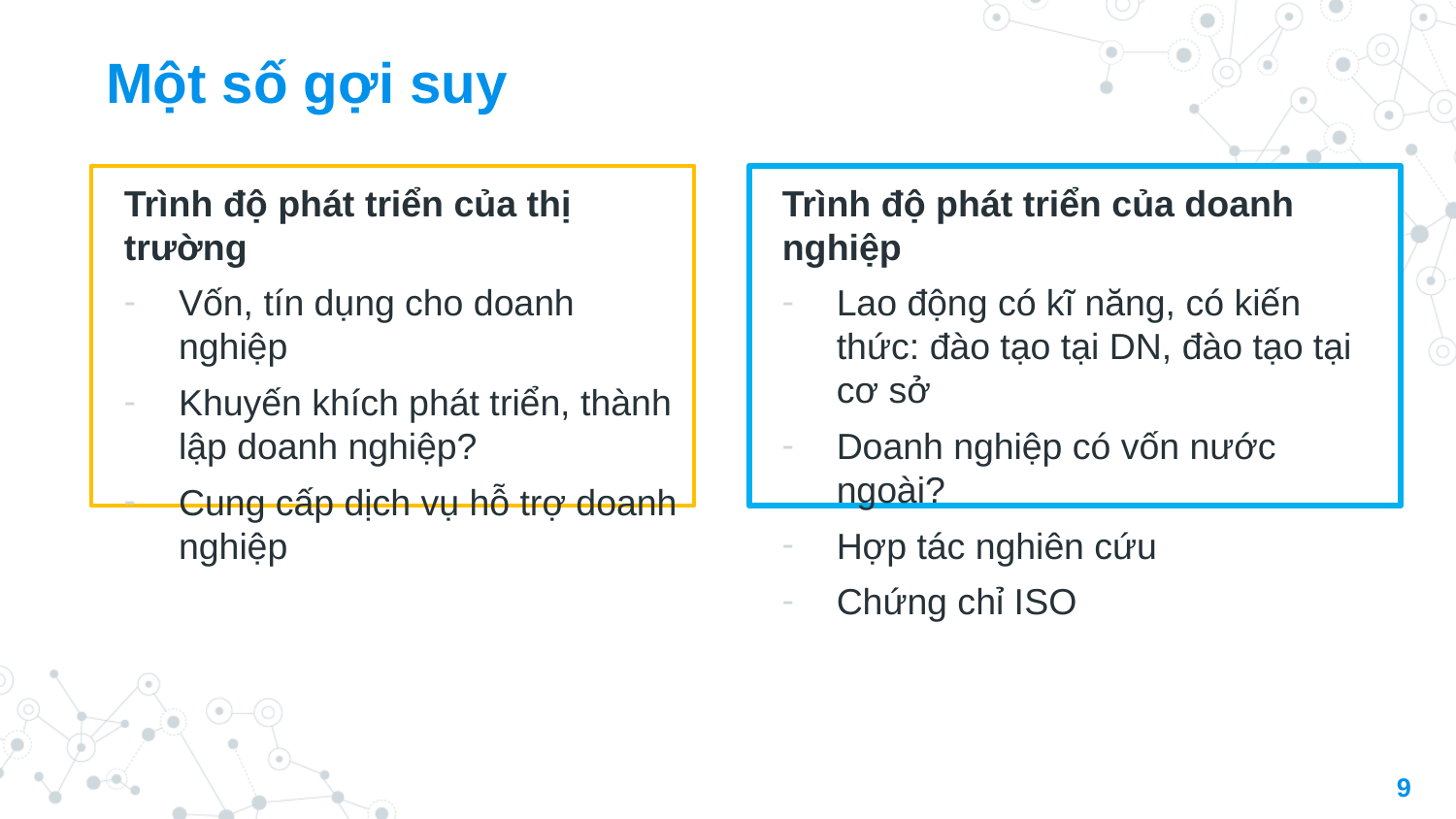

# Một số gợi suy
Trình độ phát triển của thị trường
Vốn, tín dụng cho doanh nghiệp
Khuyến khích phát triển, thành lập doanh nghiệp?
Cung cấp dịch vụ hỗ trợ doanh nghiệp

Trình độ phát triển của doanh nghiệp
Lao động có kĩ năng, có kiến thức: đào tạo tại DN, đào tạo tại cơ sở
Doanh nghiệp có vốn nước ngoài?
Hợp tác nghiên cứu
Chứng chỉ ISO

9